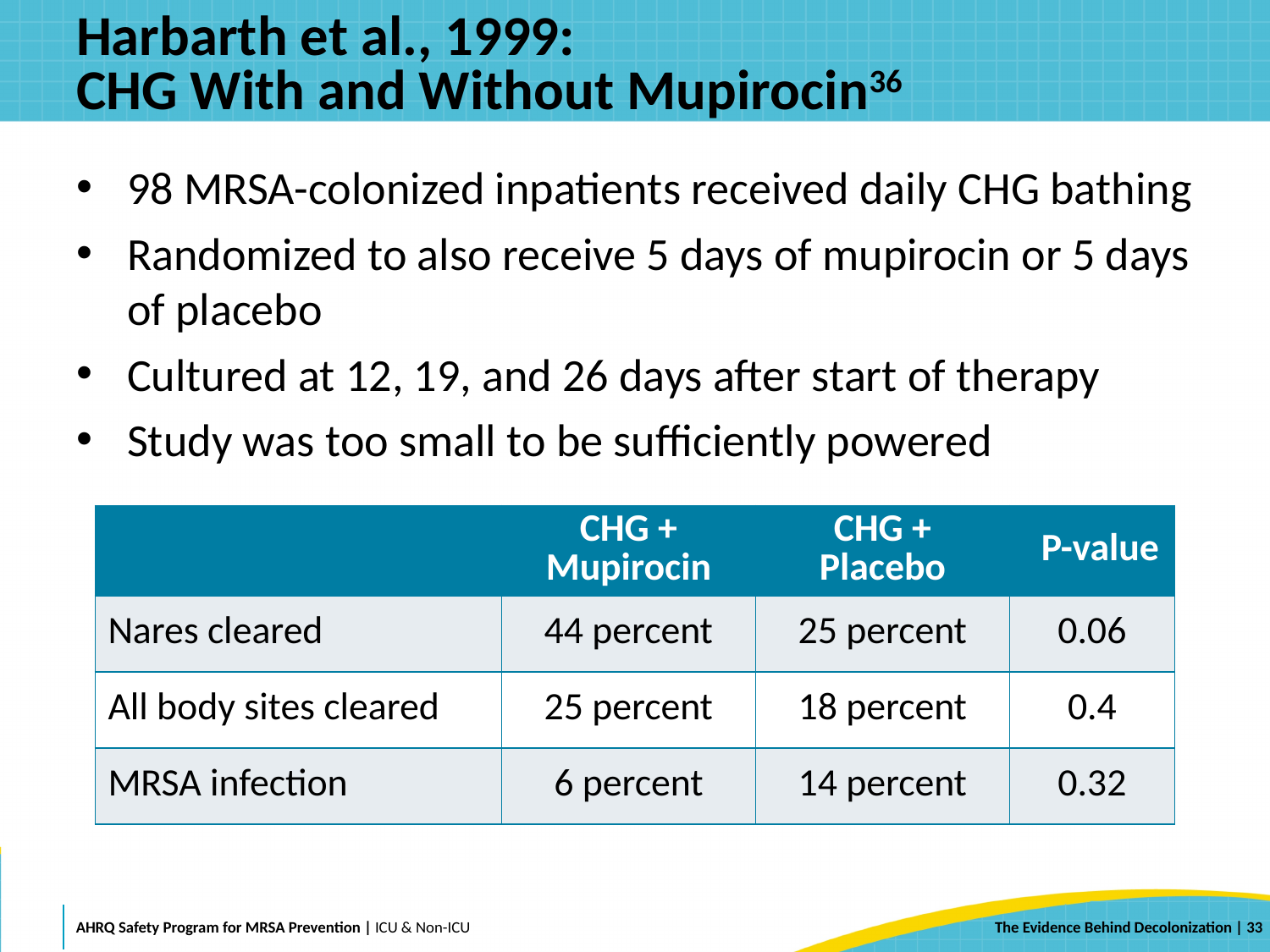

# Harbarth et al., 1999: CHG With and Without Mupirocin36
98 MRSA-colonized inpatients received daily CHG bathing
Randomized to also receive 5 days of mupirocin or 5 days of placebo
Cultured at 12, 19, and 26 days after start of therapy
Study was too small to be sufficiently powered
|  | CHG + Mupirocin | CHG + Placebo | P-value |
| --- | --- | --- | --- |
| Nares cleared | 44 percent | 25 percent | 0.06 |
| All body sites cleared | 25 percent | 18 percent | 0.4 |
| MRSA infection | 6 percent | 14 percent | 0.32 |
 | 33